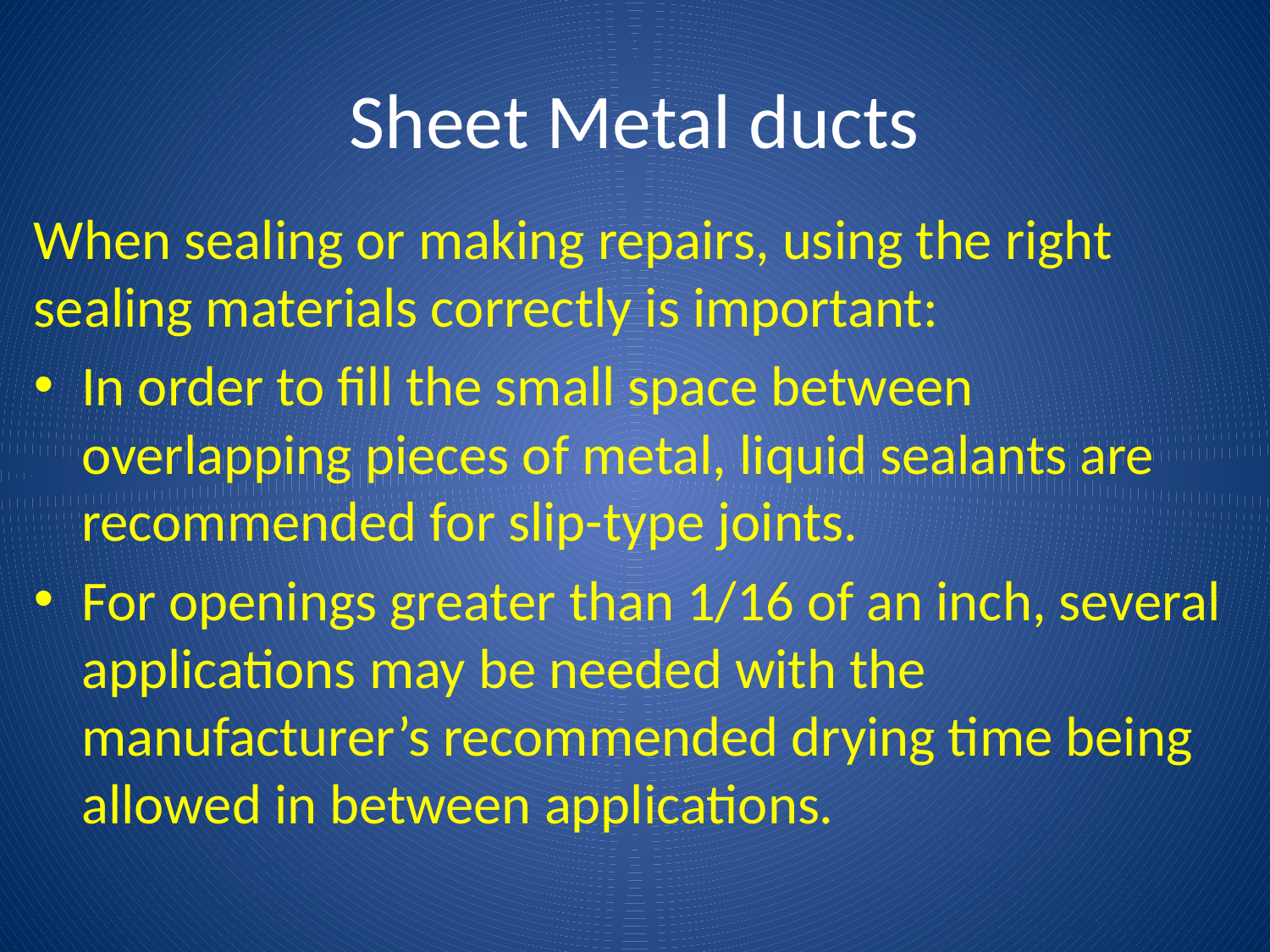

# Sheet Metal ducts
When sealing or making repairs, using the right sealing materials correctly is important:
In order to fill the small space between overlapping pieces of metal, liquid sealants are recommended for slip-type joints.
For openings greater than 1/16 of an inch, several applications may be needed with the manufacturer’s recommended drying time being allowed in between applications.